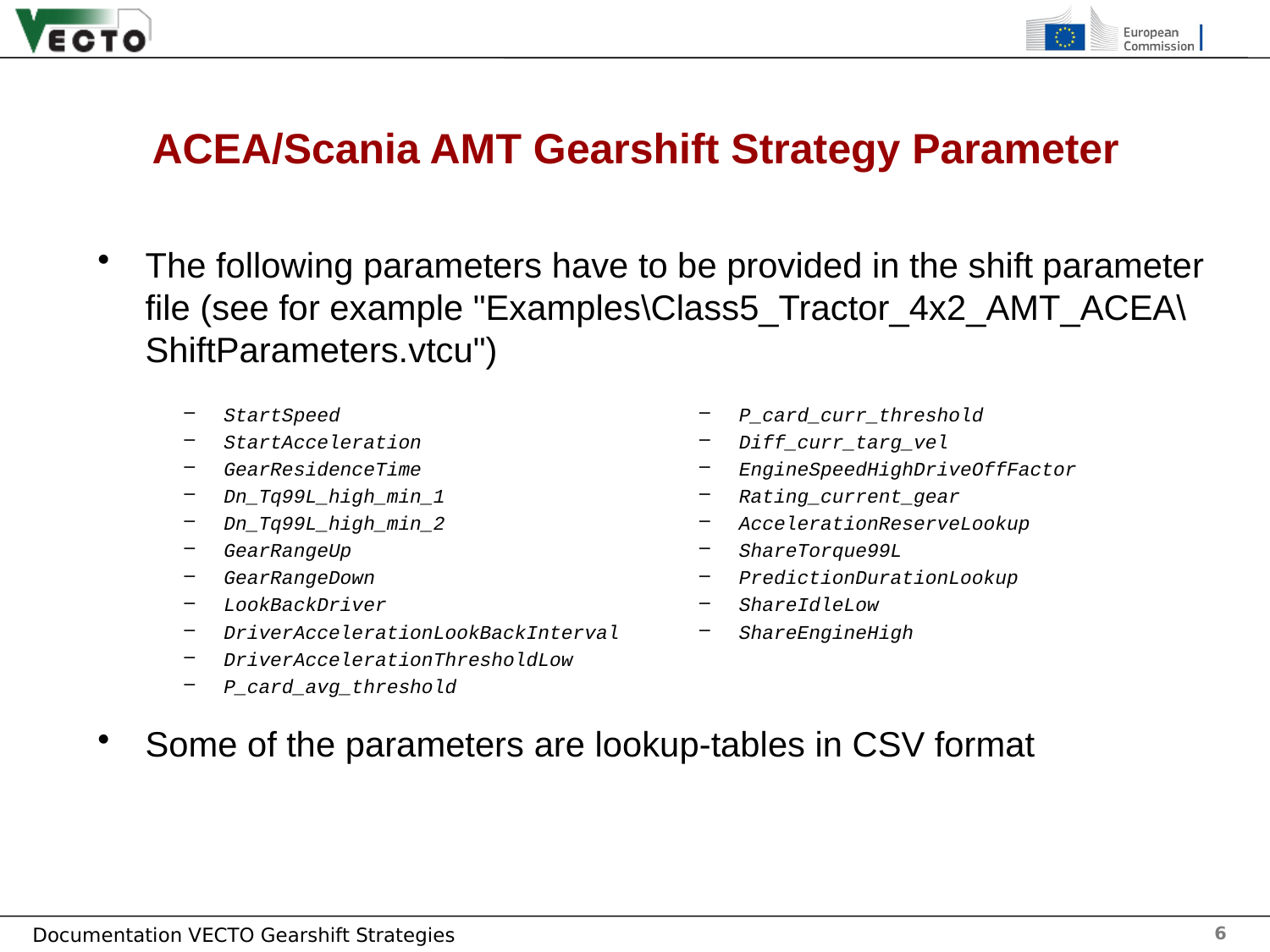

# ACEA/Scania AMT Gearshift Strategy Parameter
The following parameters have to be provided in the shift parameter file (see for example "Examples\Class5_Tractor_4x2_AMT_ACEA\ShiftParameters.vtcu")

Some of the parameters are lookup-tables in CSV format

StartSpeed
StartAcceleration
GearResidenceTime
Dn_Tq99L_high_min_1
Dn_Tq99L_high_min_2
GearRangeUp
GearRangeDown
LookBackDriver
DriverAccelerationLookBackInterval
DriverAccelerationThresholdLow
P_card_avg_threshold
P_card_curr_threshold
Diff_curr_targ_vel
EngineSpeedHighDriveOffFactor
Rating_current_gear
AccelerationReserveLookup
ShareTorque99L
PredictionDurationLookup
ShareIdleLow
ShareEngineHigh